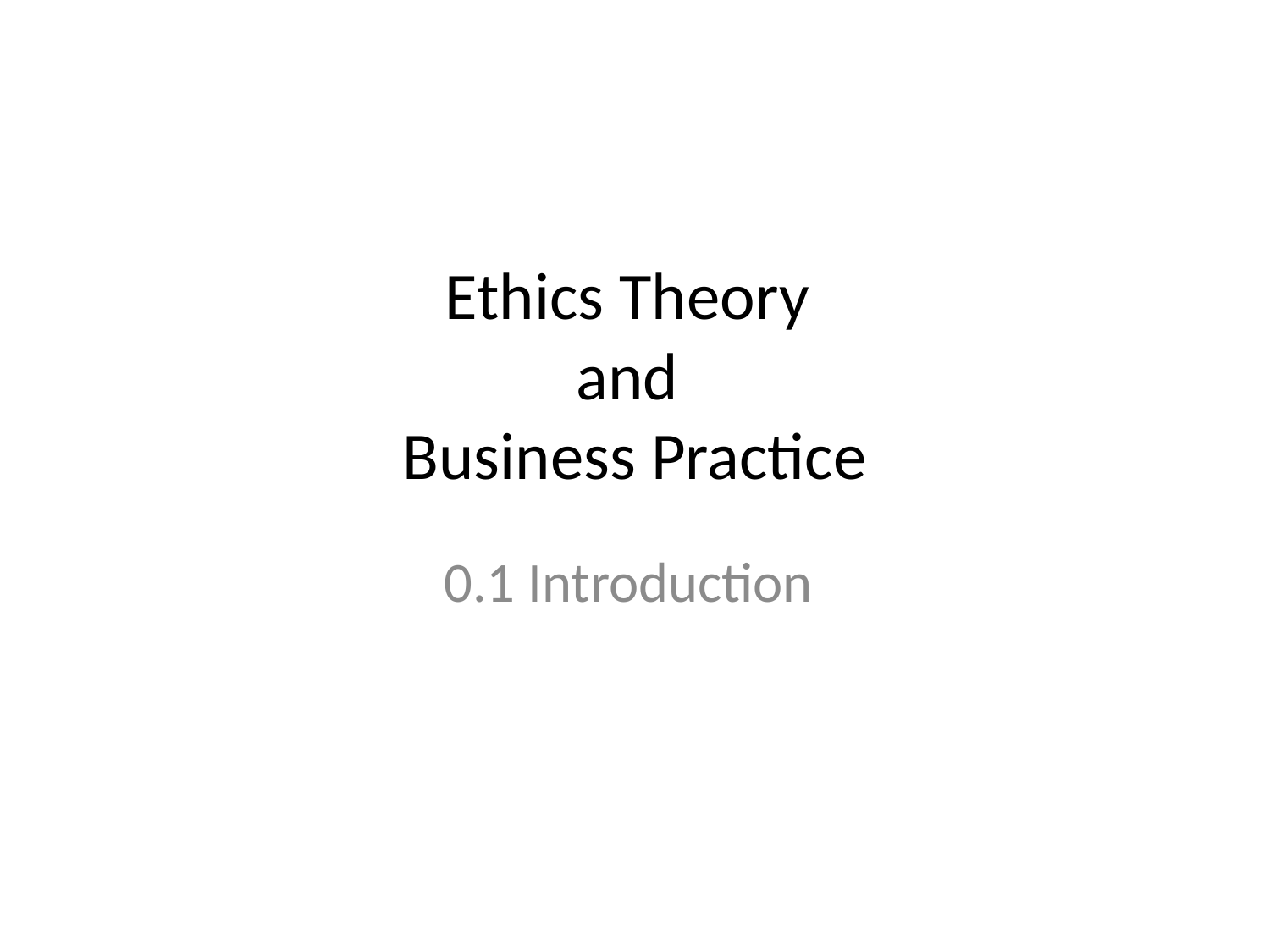

# Ethics Theory and Business Practice
0.1 Introduction